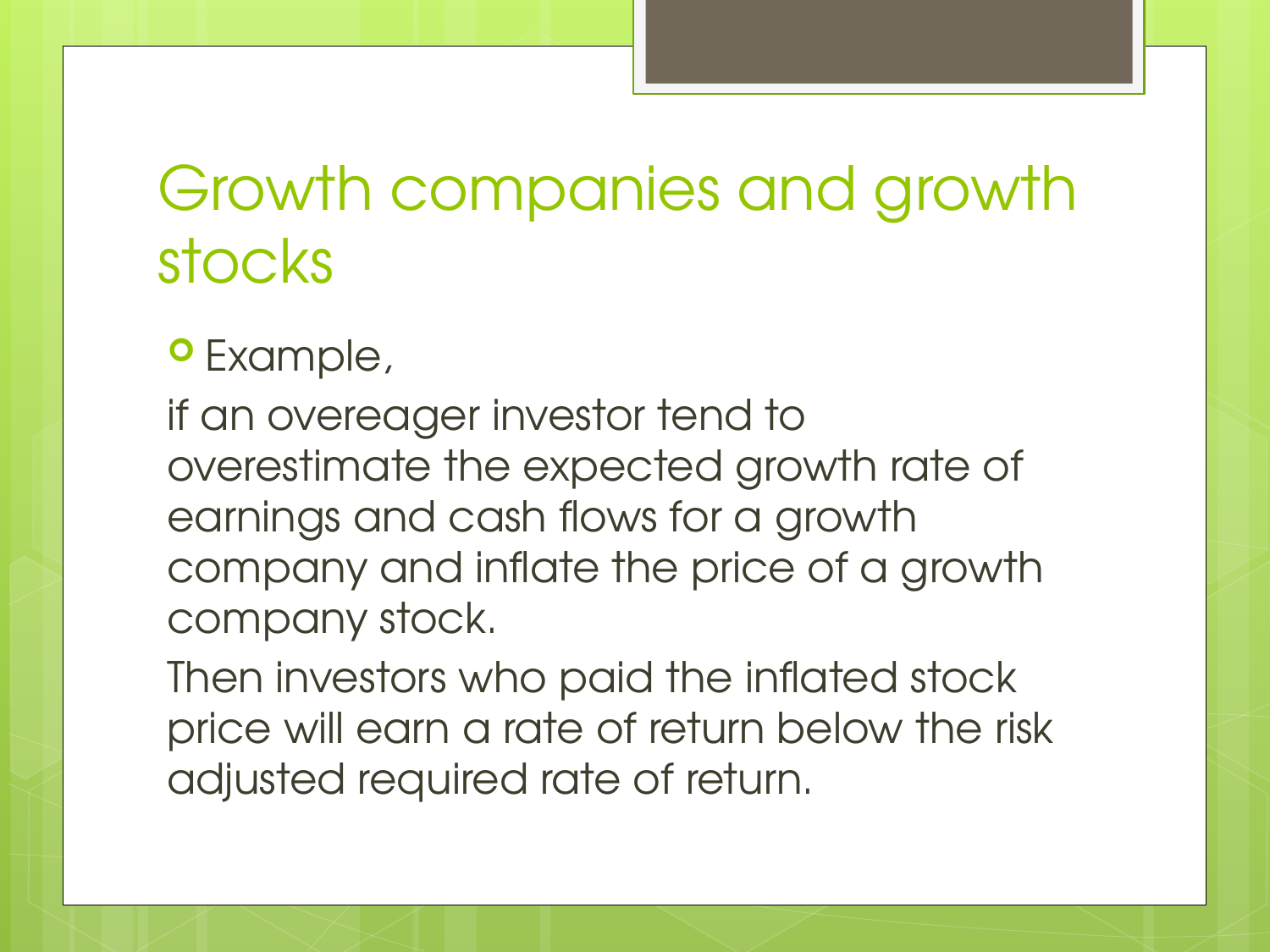

# Growth companies and growth stocks
Example,
if an overeager investor tend to overestimate the expected growth rate of earnings and cash flows for a growth company and inflate the price of a growth company stock.
Then investors who paid the inflated stock price will earn a rate of return below the risk adjusted required rate of return.